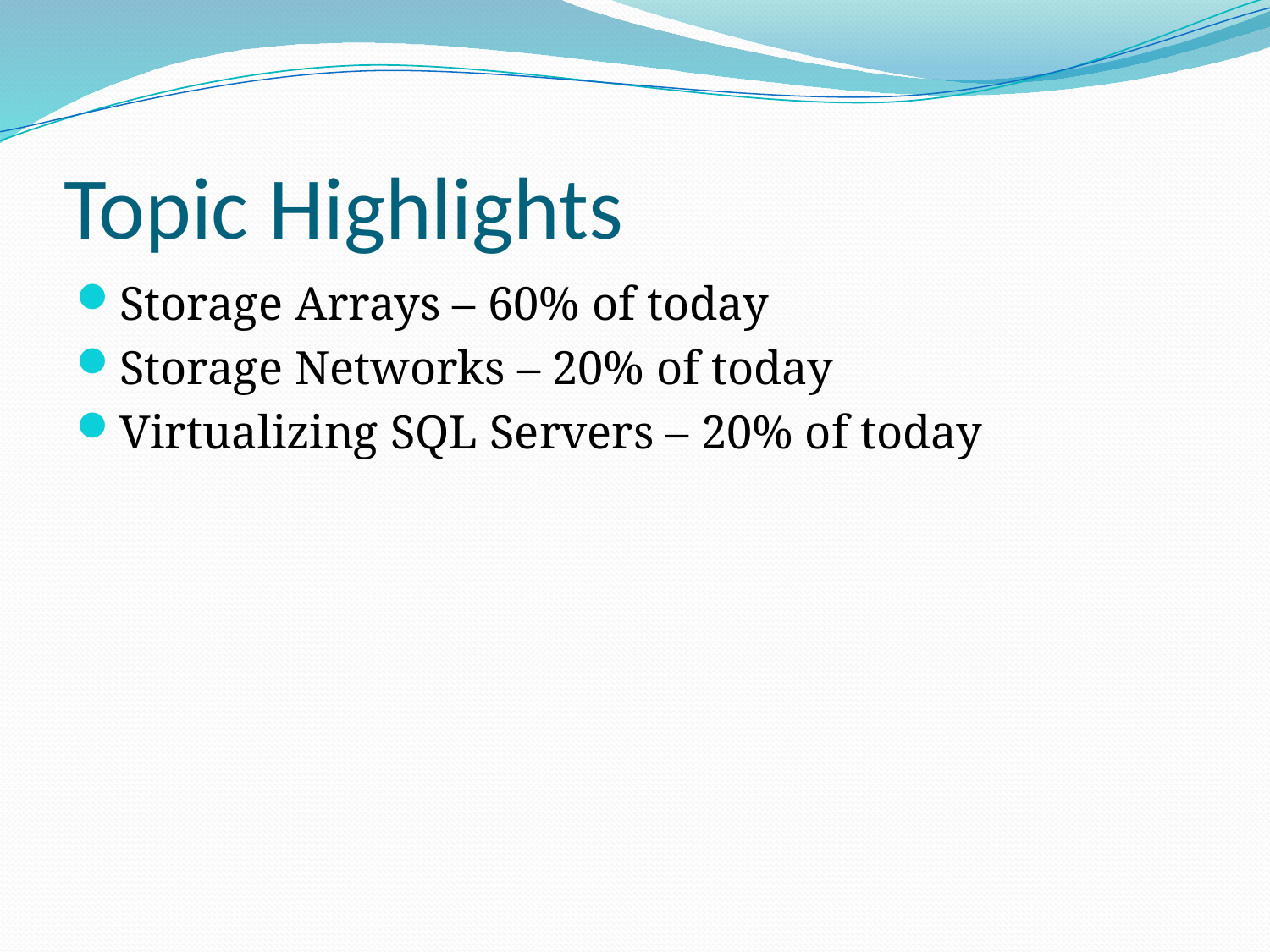

# Topic Highlights
Storage Arrays – 60% of today
Storage Networks – 20% of today
Virtualizing SQL Servers – 20% of today